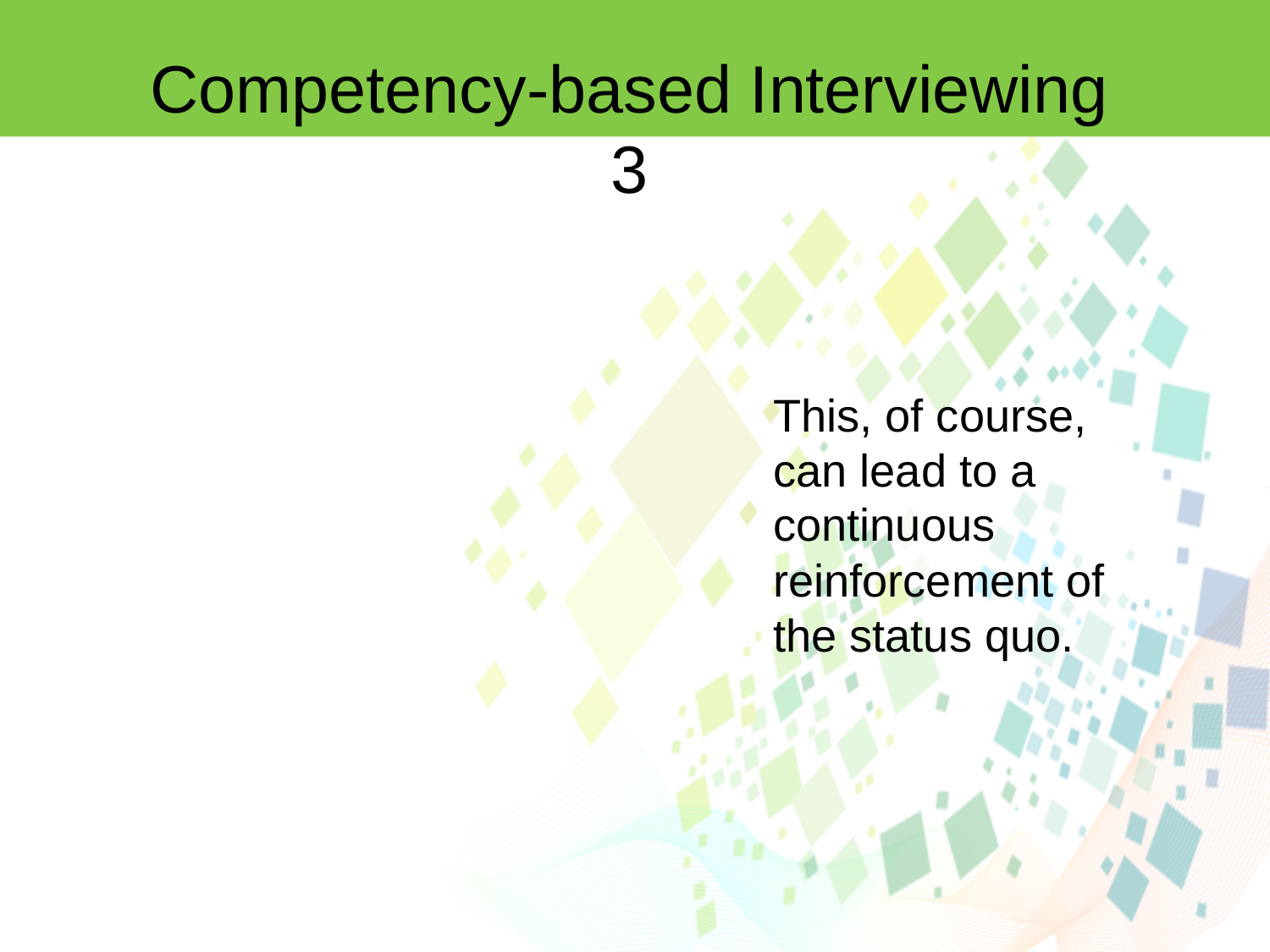

Competency-based Interviewing 3
This, of course, can lead to a continuous reinforcement of the status quo.